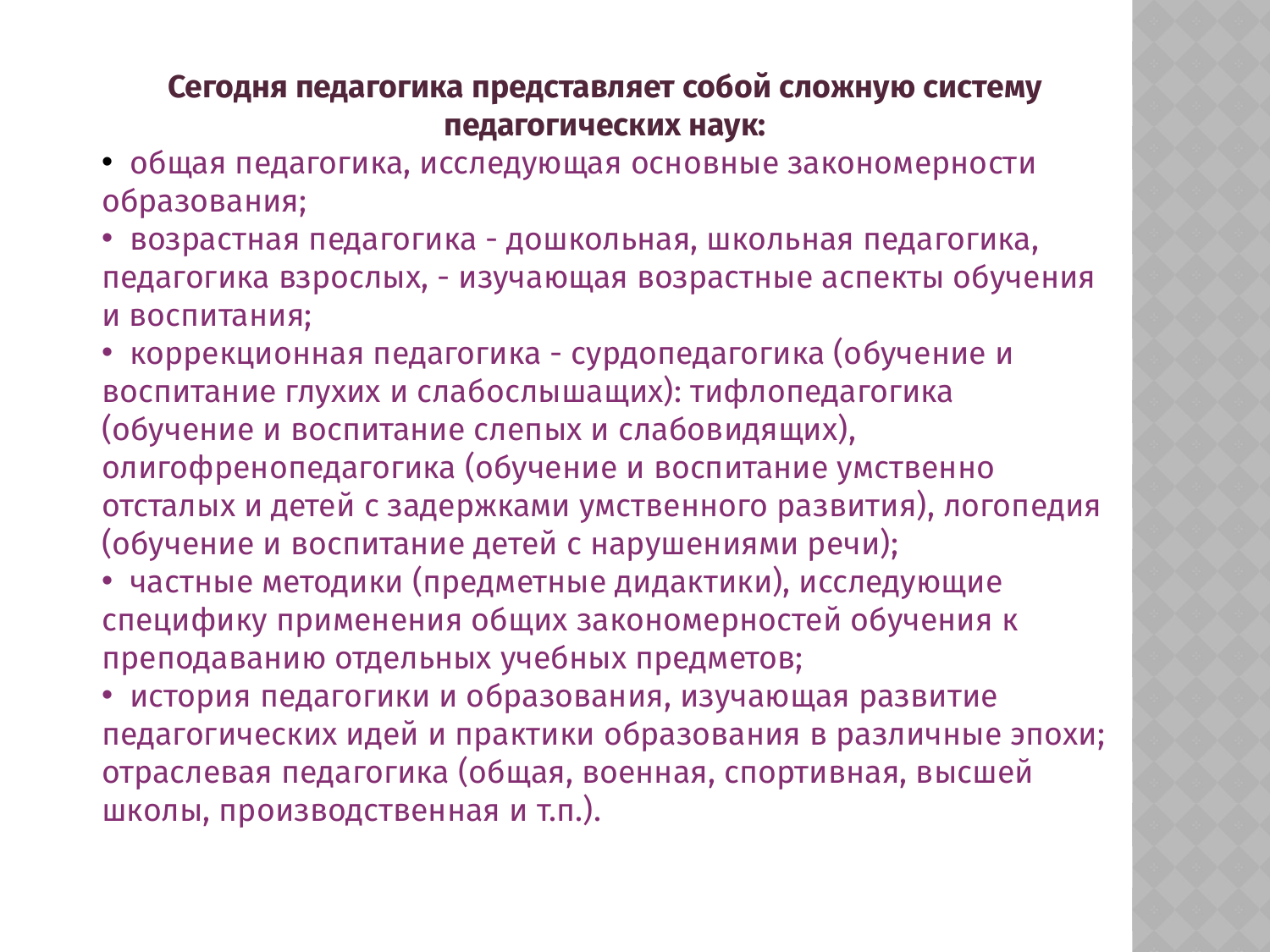

Сегодня педагогика представляет собой сложную систему педагогических наук:
  общая педагогика, исследующая основные закономерности образования;
  возрастная педагогика - дошкольная, школьная педагогика, педагогика взрослых, - изучающая возрастные аспекты обучения и воспитания;
  коррекционная педагогика - сурдопедагогика (обучение и воспитание глухих и слабослышащих): тифлопедагогика (обучение и воспитание слепых и слабовидящих), олигофренопедагогика (обучение и воспитание умственно отсталых и детей с задержками умственного развития), логопедия (обучение и воспитание детей с нарушениями речи);
  частные методики (предметные дидактики), исследующие специфику применения общих закономерностей обучения к преподаванию отдельных учебных предметов;
  история педагогики и образования, изучающая развитие педагогических идей и практики образования в различные эпохи;
отраслевая педагогика (общая, военная, спортивная, высшей школы, производственная и т.п.).